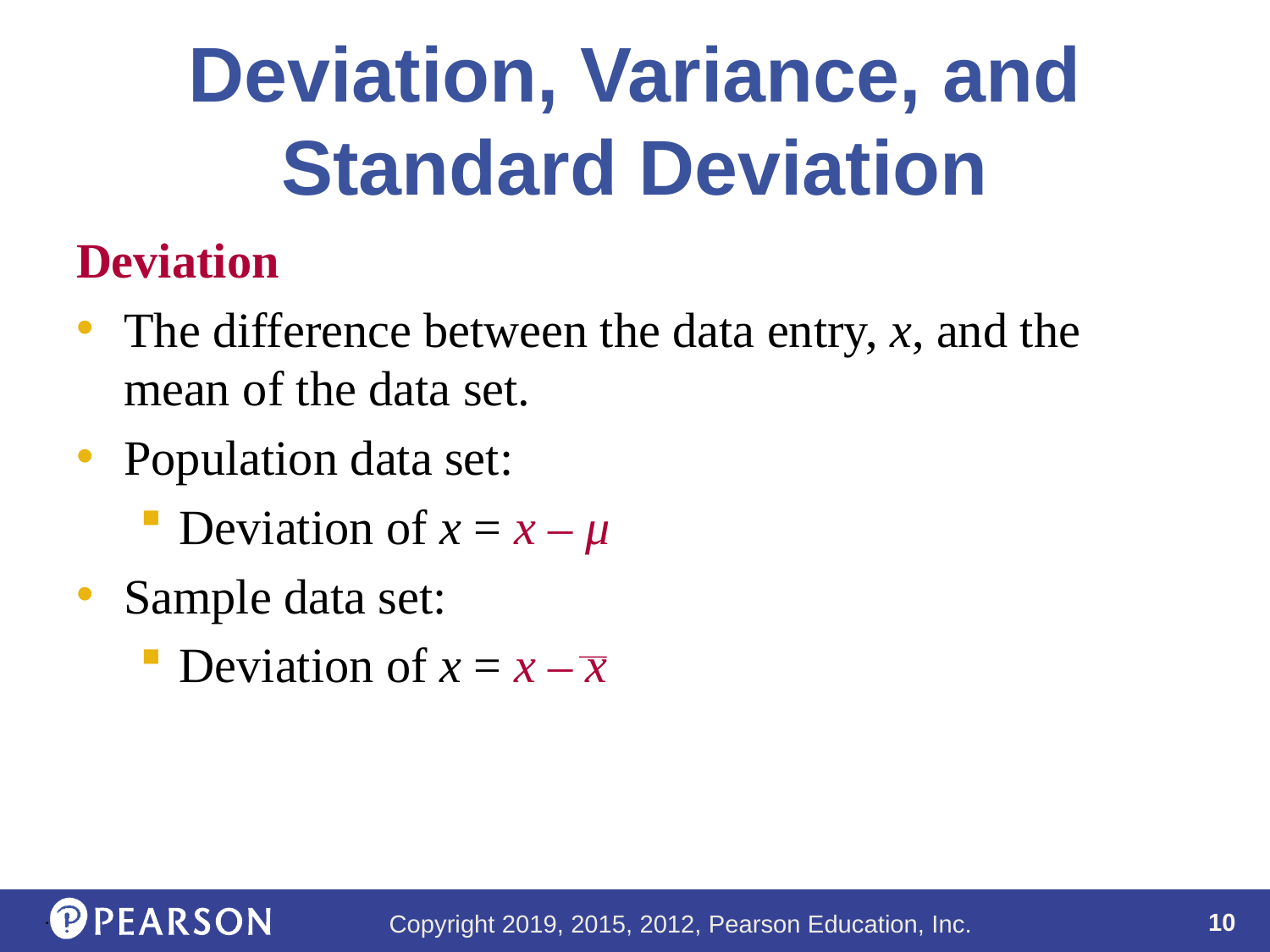

# Deviation, Variance, and Standard Deviation
Deviation
The difference between the data entry, x, and the mean of the data set.
Population data set:
Deviation of x = x – μ
Sample data set:
Deviation of x = x – x
.